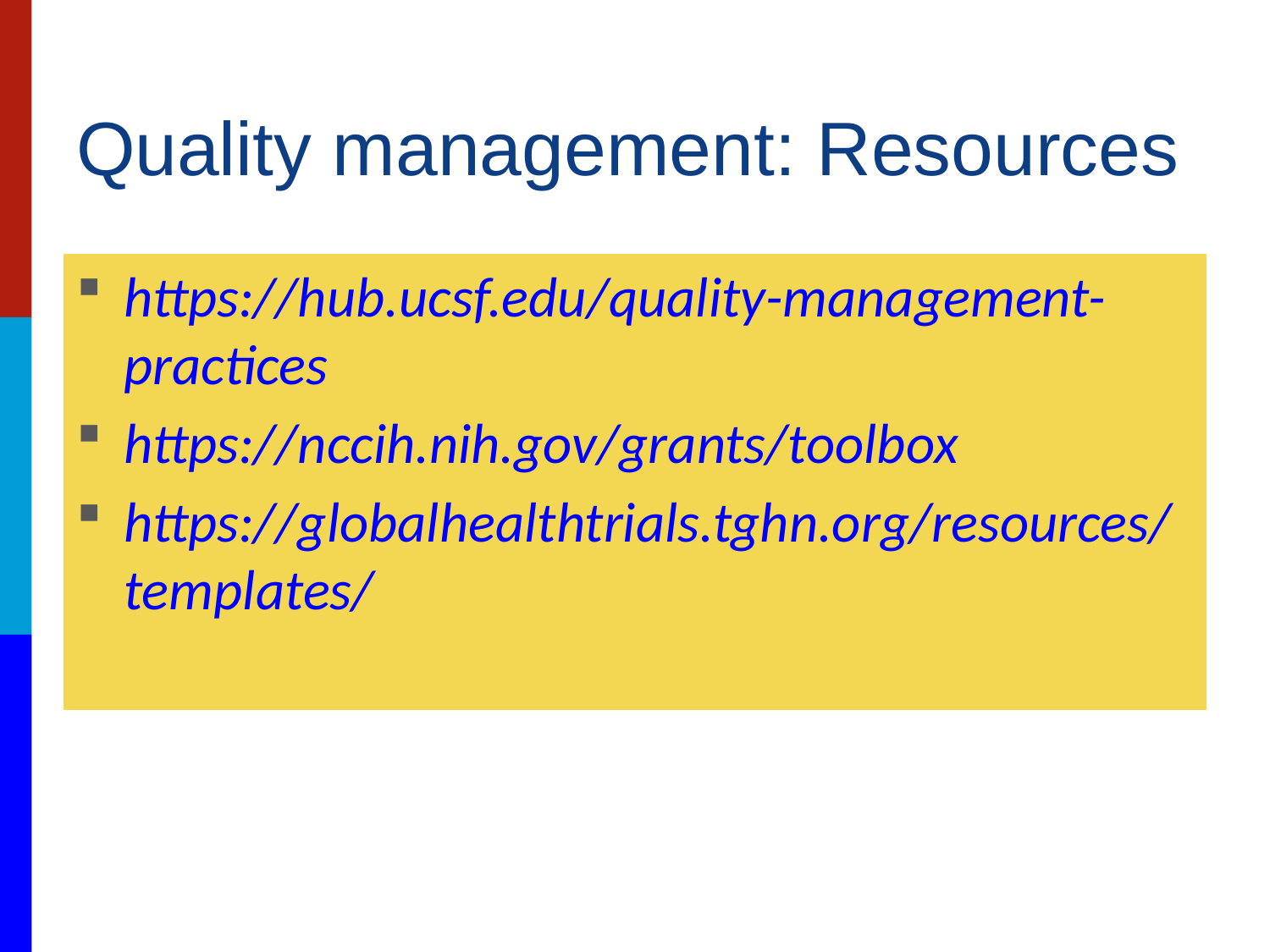

# Quality management: Resources
https://hub.ucsf.edu/quality-management-practices
https://nccih.nih.gov/grants/toolbox
https://globalhealthtrials.tghn.org/resources/templates/